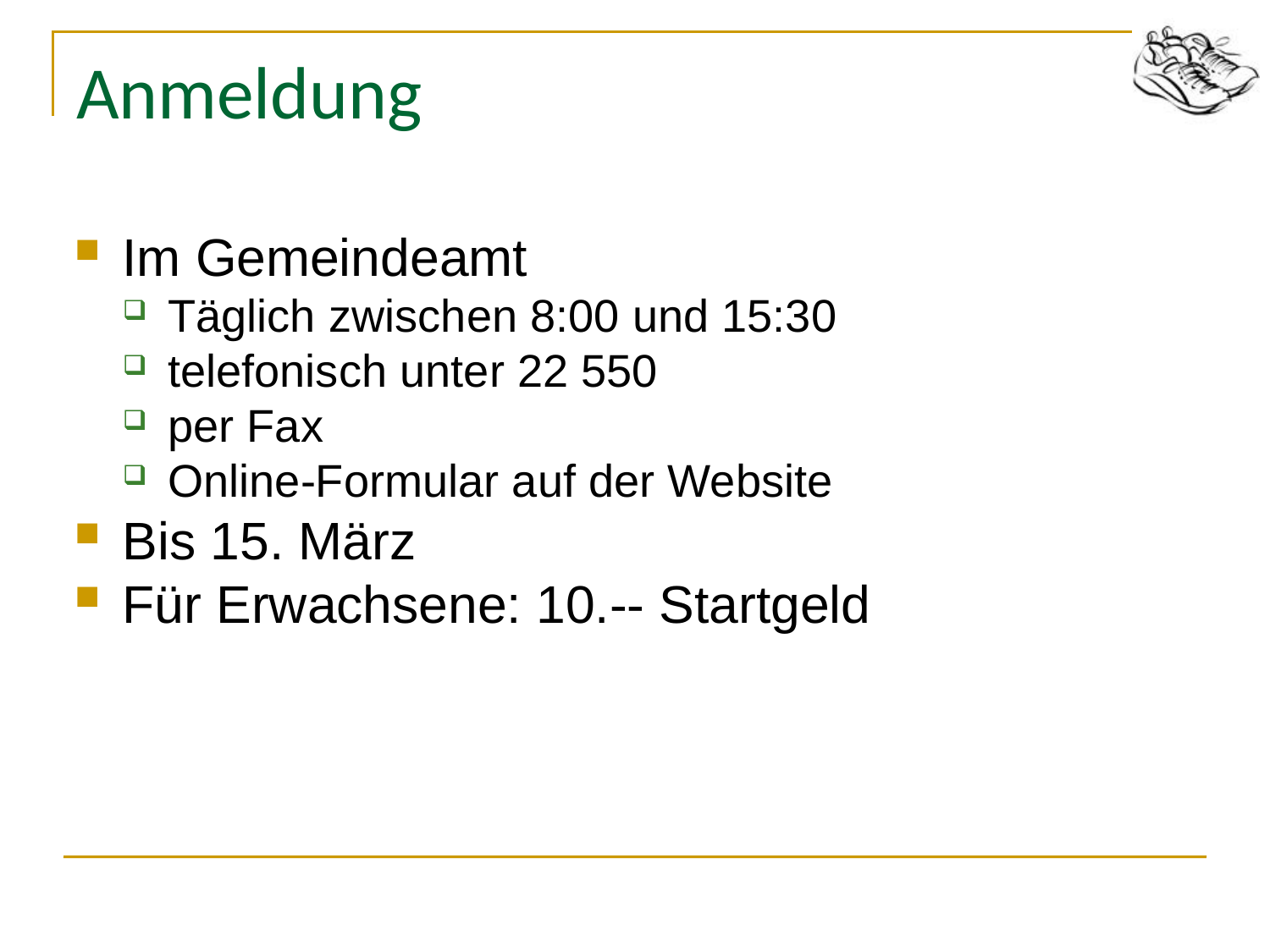

# Anmeldung
Im Gemeindeamt
Täglich zwischen 8:00 und 15:30
telefonisch unter 22 550
per Fax
Online-Formular auf der Website
Bis 15. März
Für Erwachsene: 10.-- Startgeld